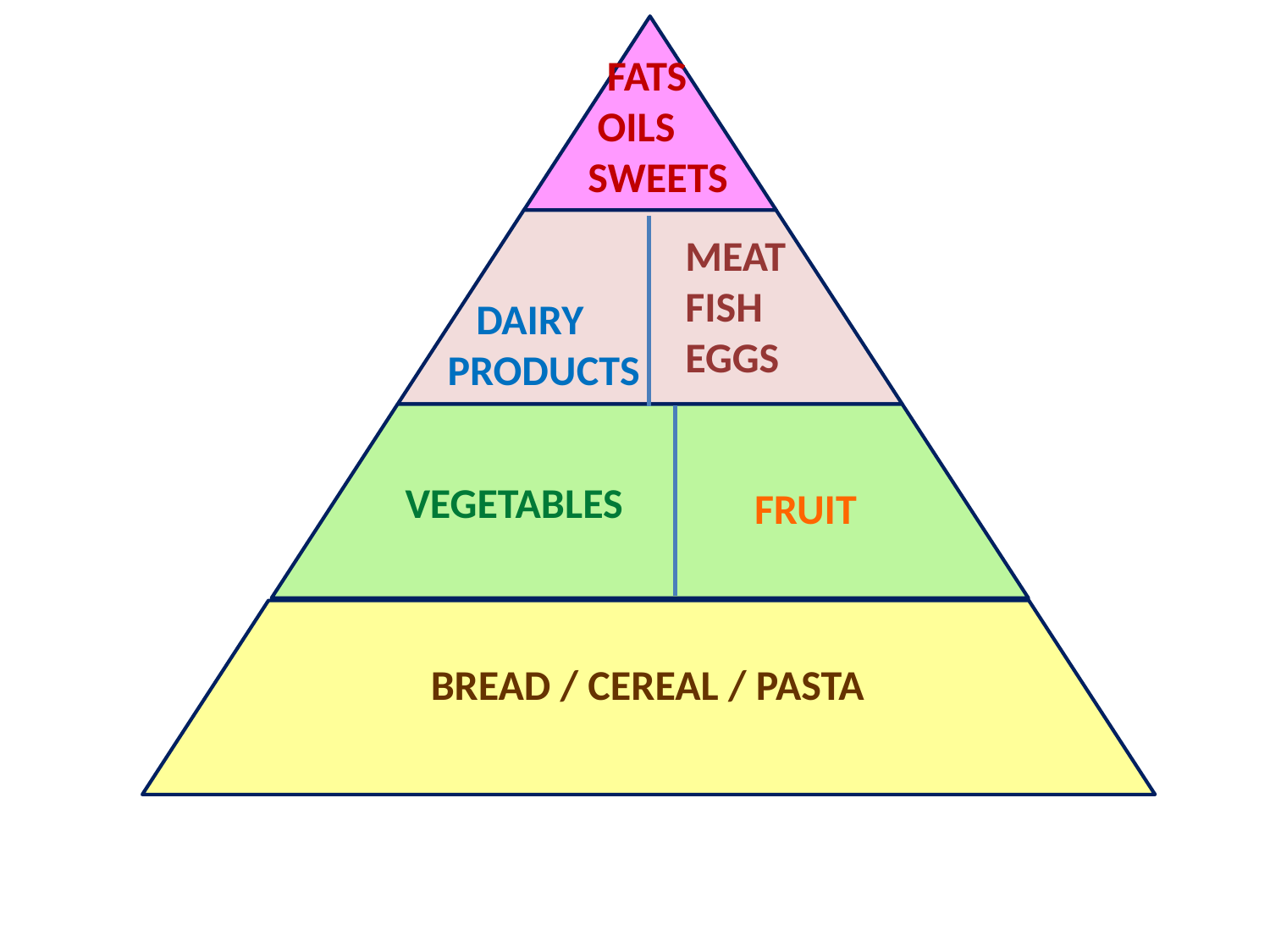

FATS
 OILS SWEETS
MEAT  FISH  EGGS
   DAIRY PRODUCTS
VEGETABLES
FRUIT
BREAD / CEREAL / PASTA